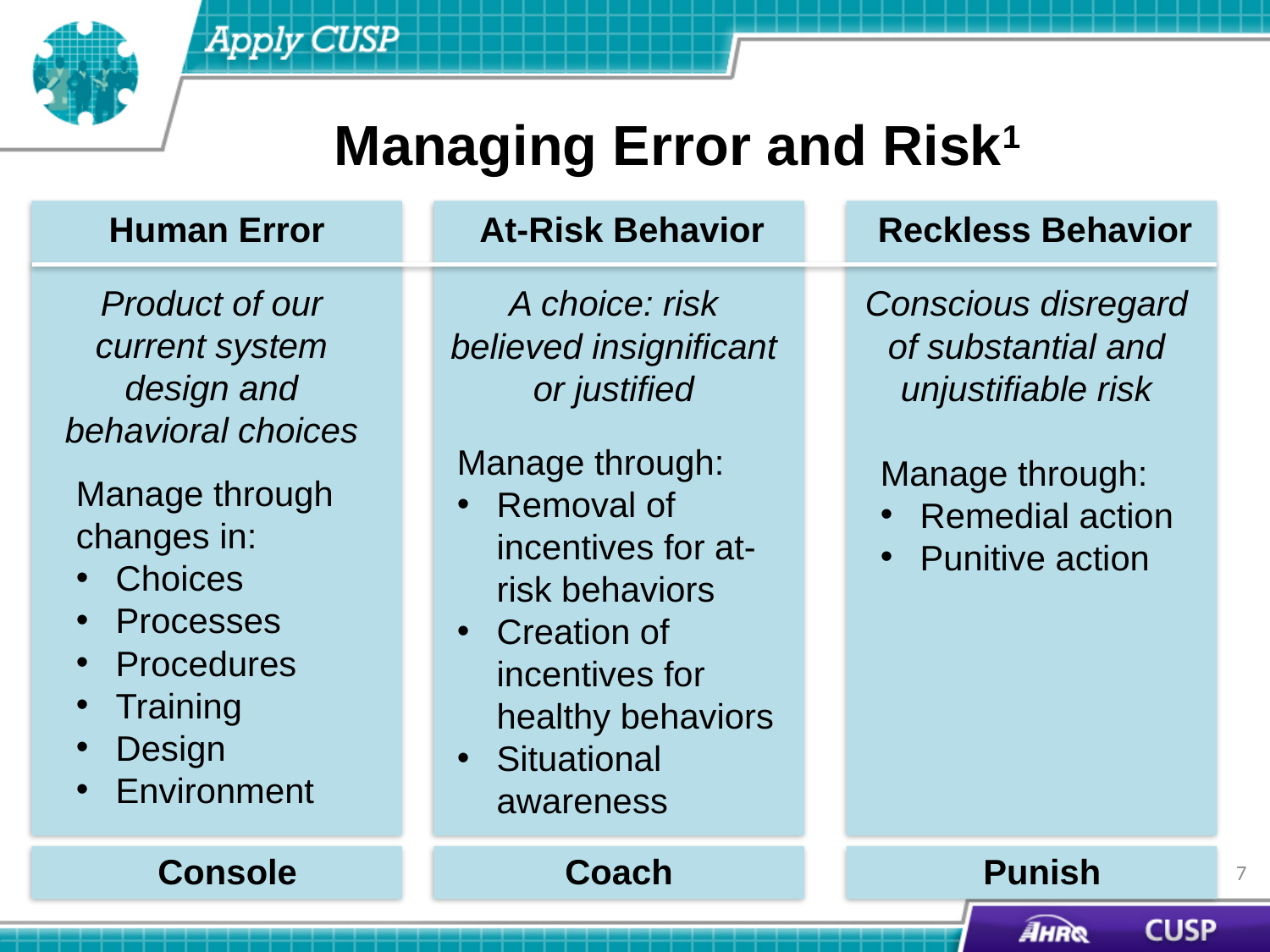

# Managing Error and Risk1

Human Error
At-Risk Behavior
Reckless Behavior
Product of our current system design and behavioral choices
A choice: risk believed insignificant or justified
Conscious disregard of substantial and unjustifiable risk
Manage through:
Removal of incentives for at-risk behaviors
Creation of incentives for healthy behaviors
Situational awareness
Manage through:
Remedial action
Punitive action
Manage through changes in:
Choices
Processes
Procedures
Training
Design
Environment
Console
Coach
Punish
7